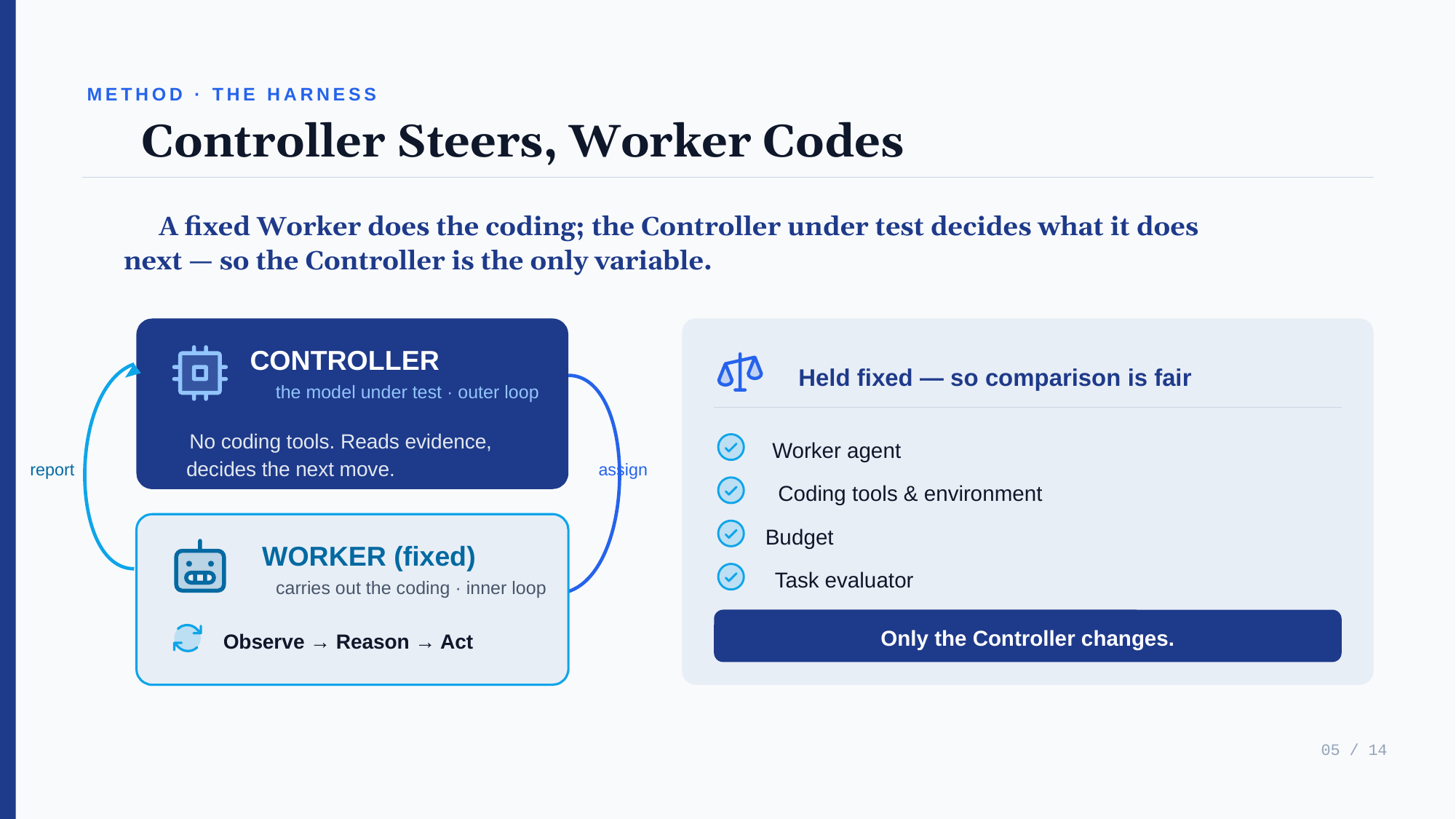

METHOD · THE HARNESS
Controller Steers, Worker Codes

A fixed Worker does the coding; the Controller under test decides what it does
next — so the Controller is the only variable.

CONTROLLER

the model under test · outer loop
No coding tools. Reads evidence,
decides the next move.

Held fixed — so comparison is fair

Worker agent

Coding tools & environment

Budget

Task evaluator

Only the Controller changes.

report
assign

WORKER (fixed)

carries out the coding · inner loop

Observe → Reason → Act
05 / 14